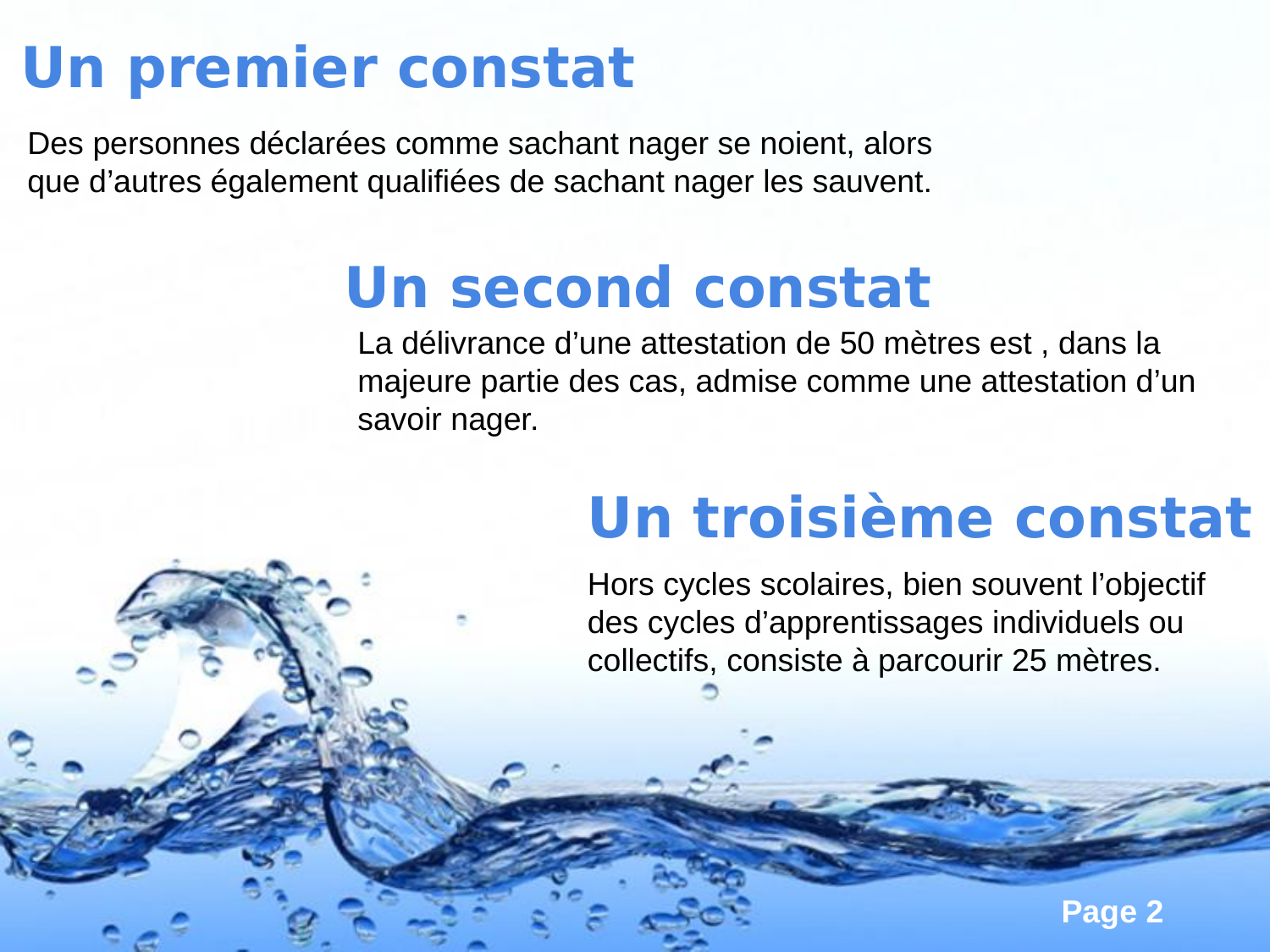

Un premier constat

Des personnes déclarées comme sachant nager se noient, alors que d’autres également qualifiées de sachant nager les sauvent.
Un second constat
La délivrance d’une attestation de 50 mètres est , dans la majeure partie des cas, admise comme une attestation d’un savoir nager.
Un troisième constat
Hors cycles scolaires, bien souvent l’objectif des cycles d’apprentissages individuels ou collectifs, consiste à parcourir 25 mètres.